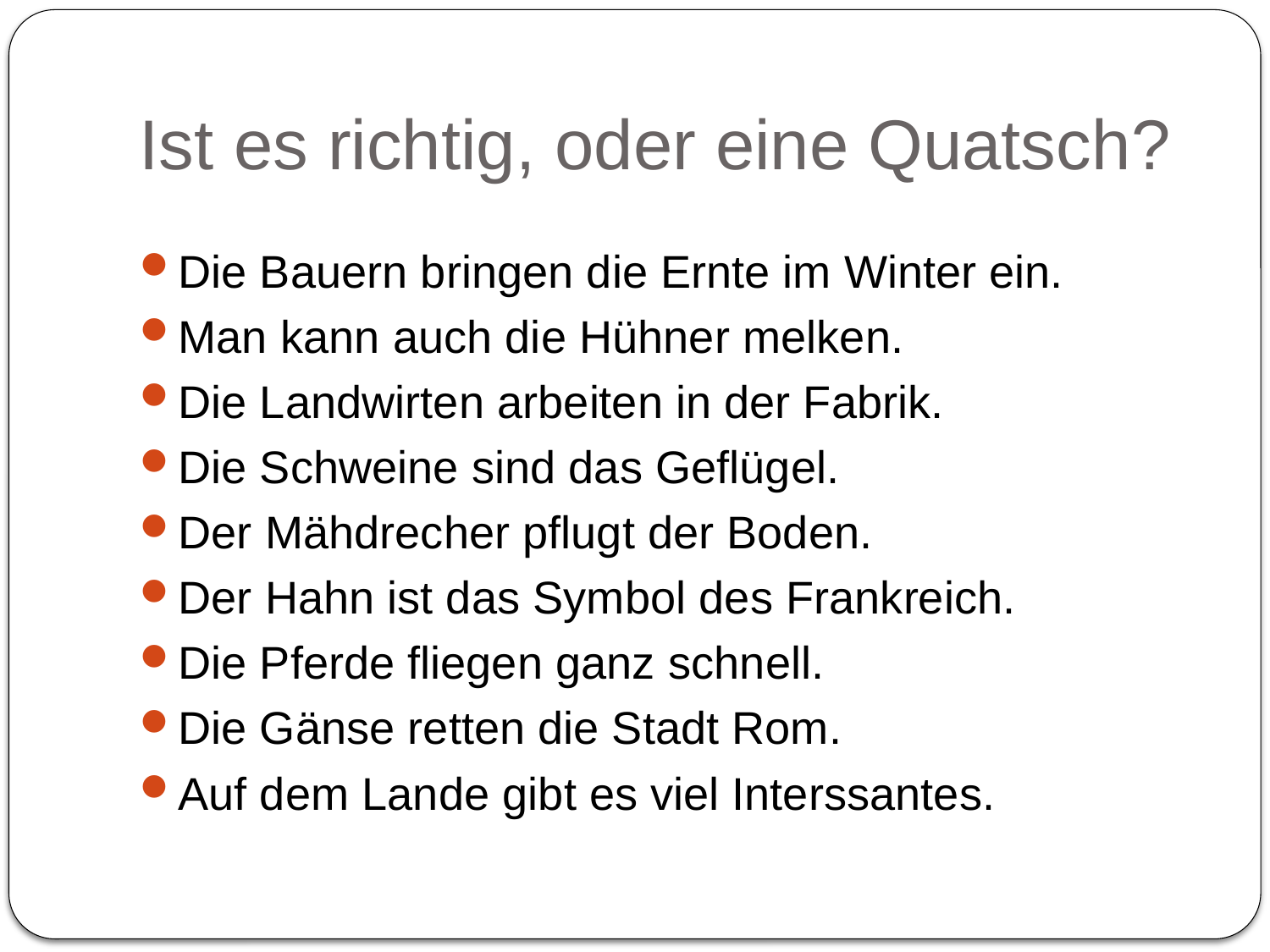

# Ist es richtig, oder eine Quatsch?
Die Bauern bringen die Ernte im Winter ein.
Man kann auch die Hühner melken.
Die Landwirten arbeiten in der Fabrik.
Die Schweine sind das Geflügel.
Der Mähdrecher pflugt der Boden.
Der Hahn ist das Symbol des Frankreich.
Die Pferde fliegen ganz schnell.
Die Gänse retten die Stadt Rom.
Auf dem Lande gibt es viel Interssantes.